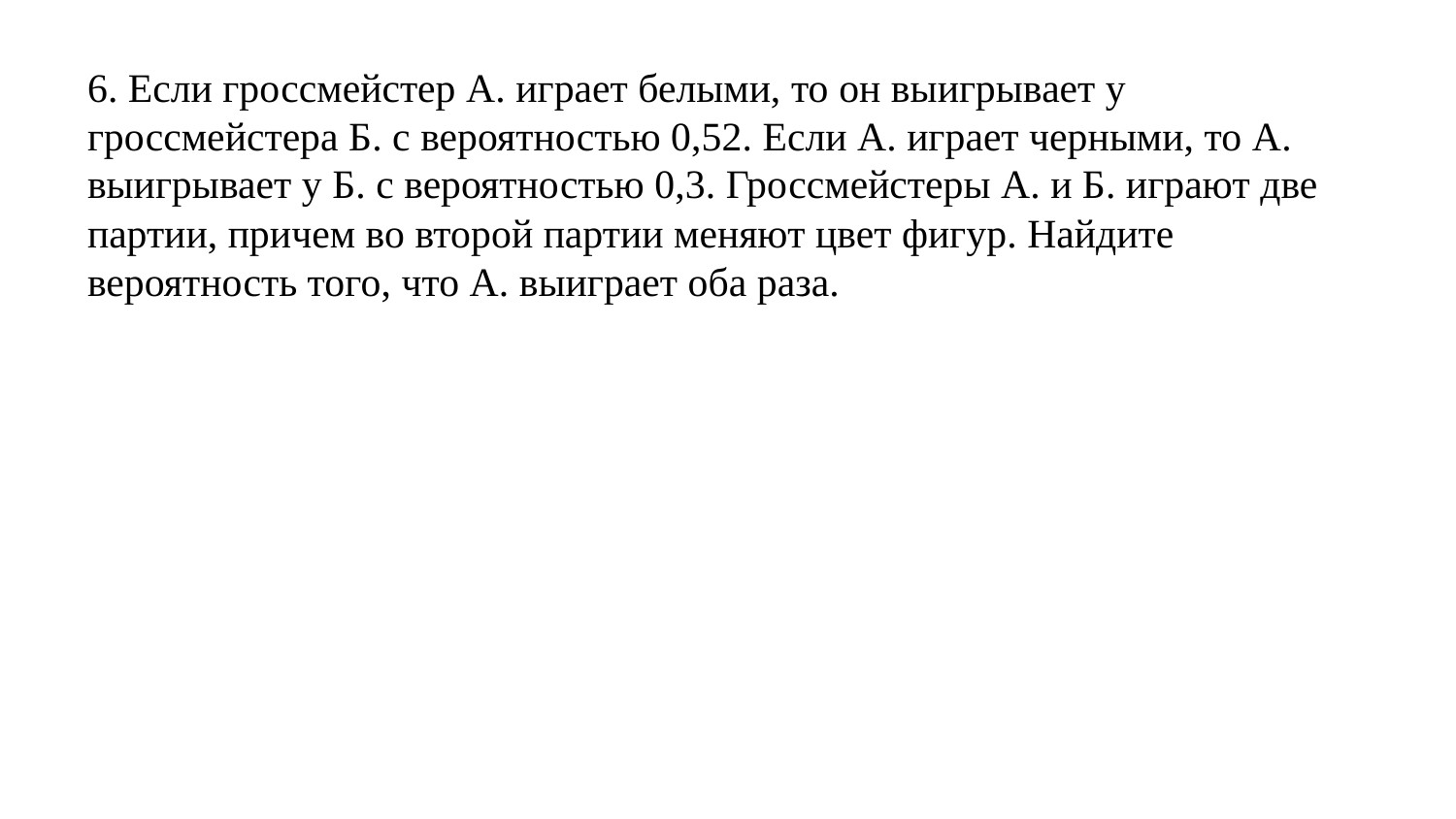

6. Если гроссмейстер А. играет белыми, то он выигрывает у гроссмейстера Б. с вероятностью 0,52. Если А. играет черными, то А. выигрывает у Б. с вероятностью 0,3. Гроссмейстеры А. и Б. играют две партии, причем во второй партии меняют цвет фигур. Найдите вероятность того, что А. выиграет оба раза.